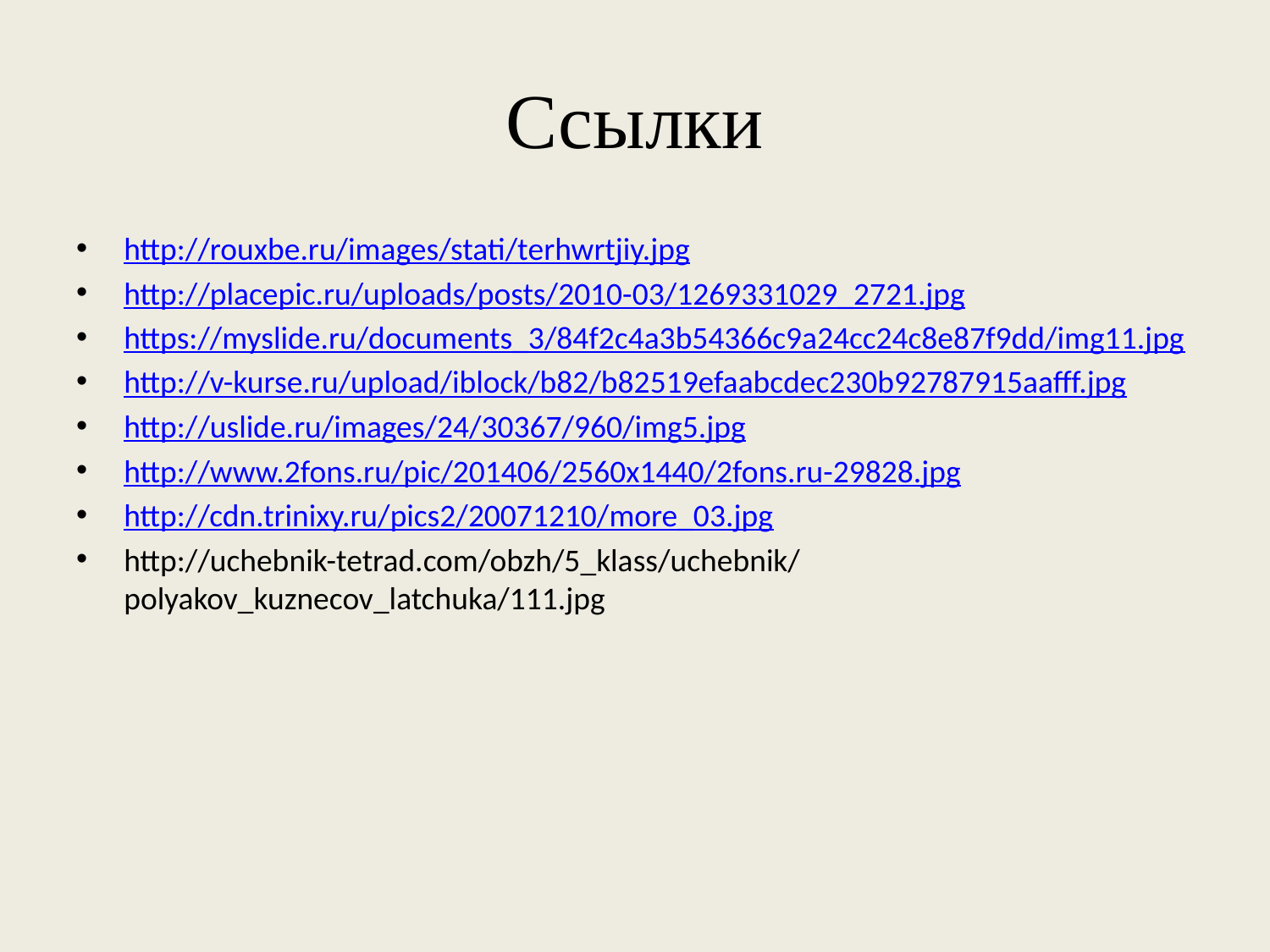

# Ссылки
http://rouxbe.ru/images/stati/terhwrtjiy.jpg
http://placepic.ru/uploads/posts/2010-03/1269331029_2721.jpg
https://myslide.ru/documents_3/84f2c4a3b54366c9a24cc24c8e87f9dd/img11.jpg
http://v-kurse.ru/upload/iblock/b82/b82519efaabcdec230b92787915aafff.jpg
http://uslide.ru/images/24/30367/960/img5.jpg
http://www.2fons.ru/pic/201406/2560x1440/2fons.ru-29828.jpg
http://cdn.trinixy.ru/pics2/20071210/more_03.jpg
http://uchebnik-tetrad.com/obzh/5_klass/uchebnik/polyakov_kuznecov_latchuka/111.jpg